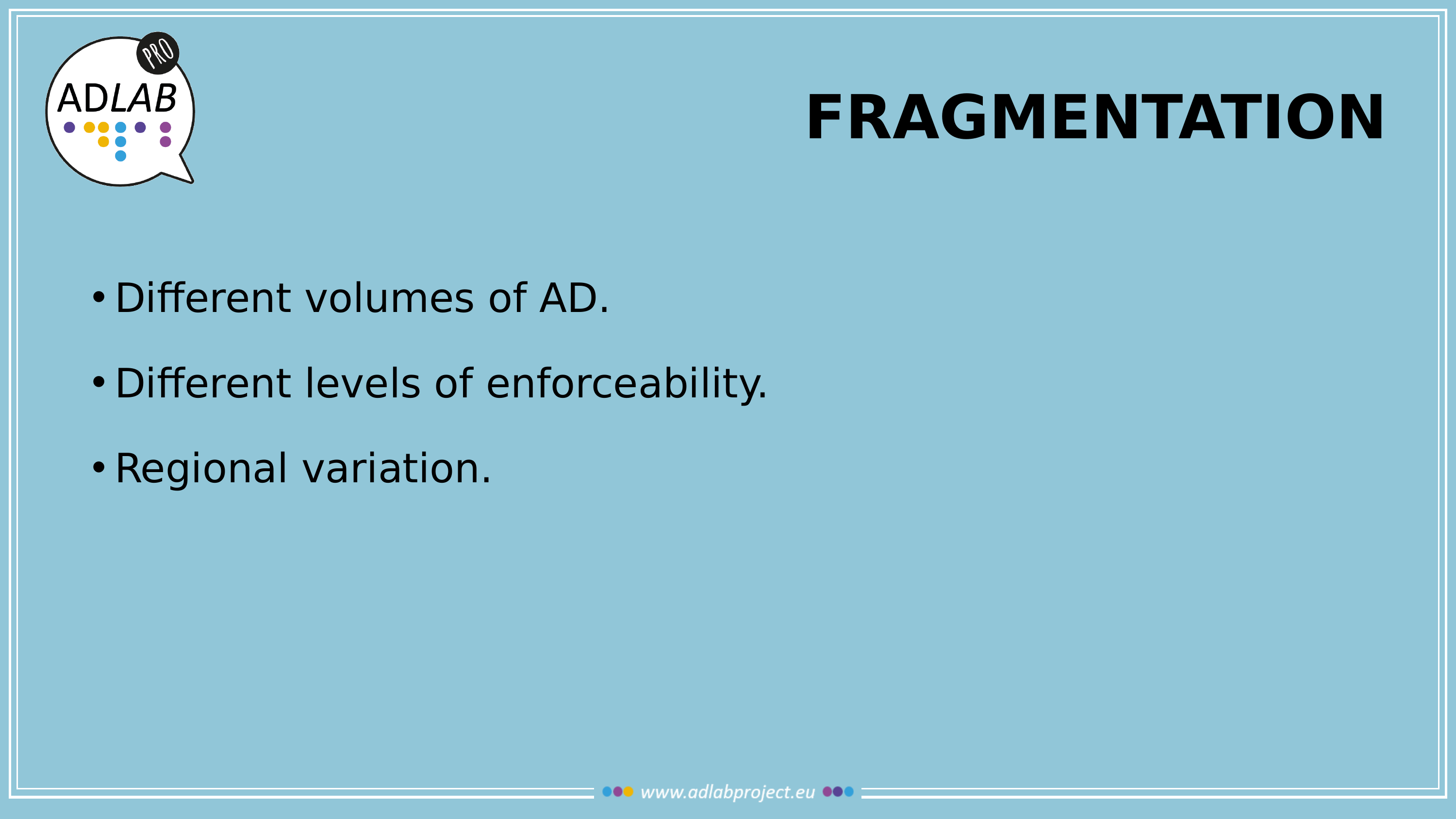

# FRAGMENTATION
Different volumes of AD.
Different levels of enforceability.
Regional variation.